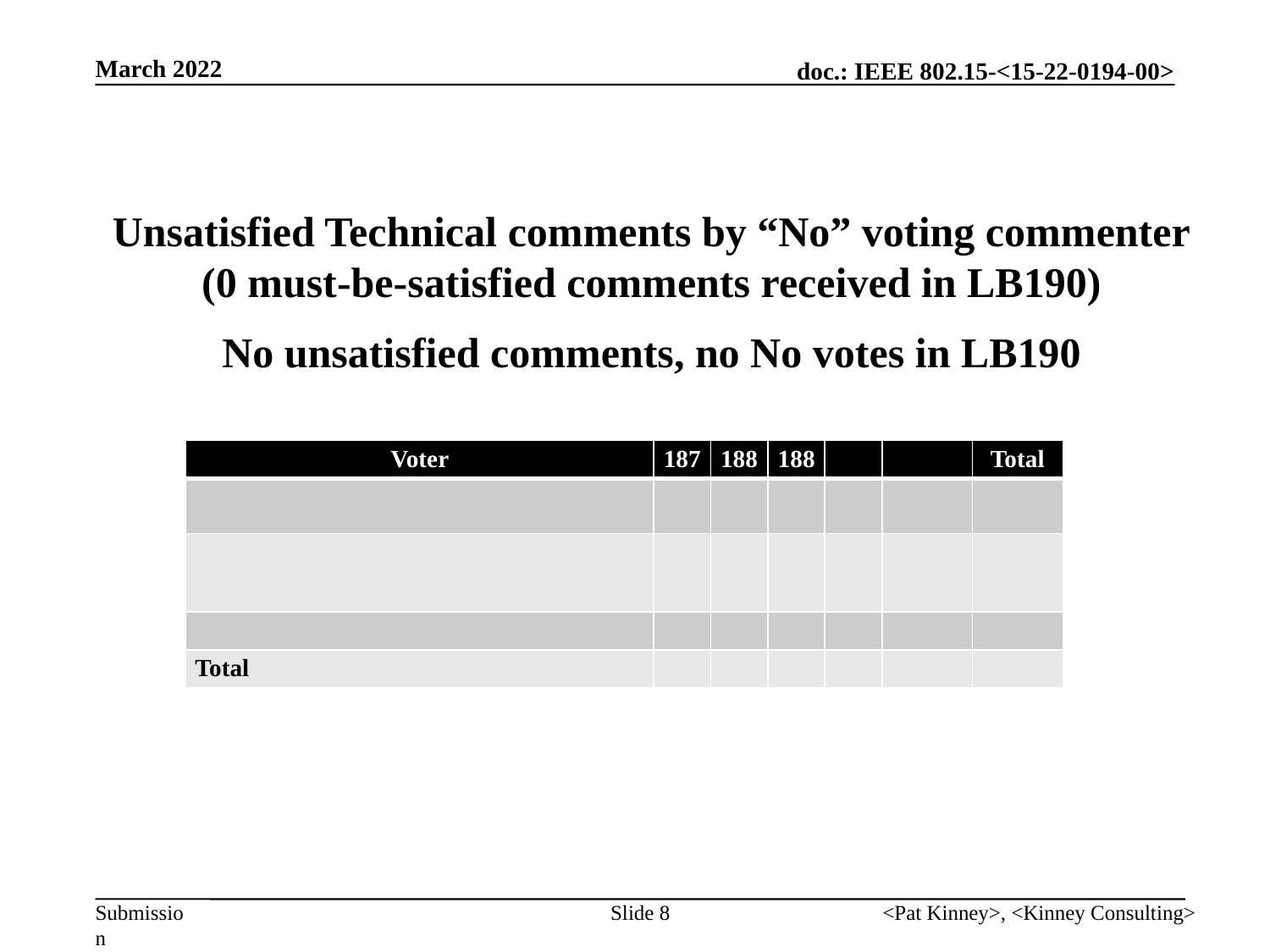

March 2022
Unsatisfied Technical comments by “No” voting commenter
(0 must-be-satisfied comments received in LB190)
No unsatisfied comments, no No votes in LB190
| Voter | 187 | 188 | 188 |  |  | Total |
| --- | --- | --- | --- | --- | --- | --- |
|  |  |  |  |  |  |  |
|  |  |  |  |  |  |  |
|  |  |  |  |  |  |  |
| Total |  |  |  |  |  |  |
Slide 8
<Pat Kinney>, <Kinney Consulting>